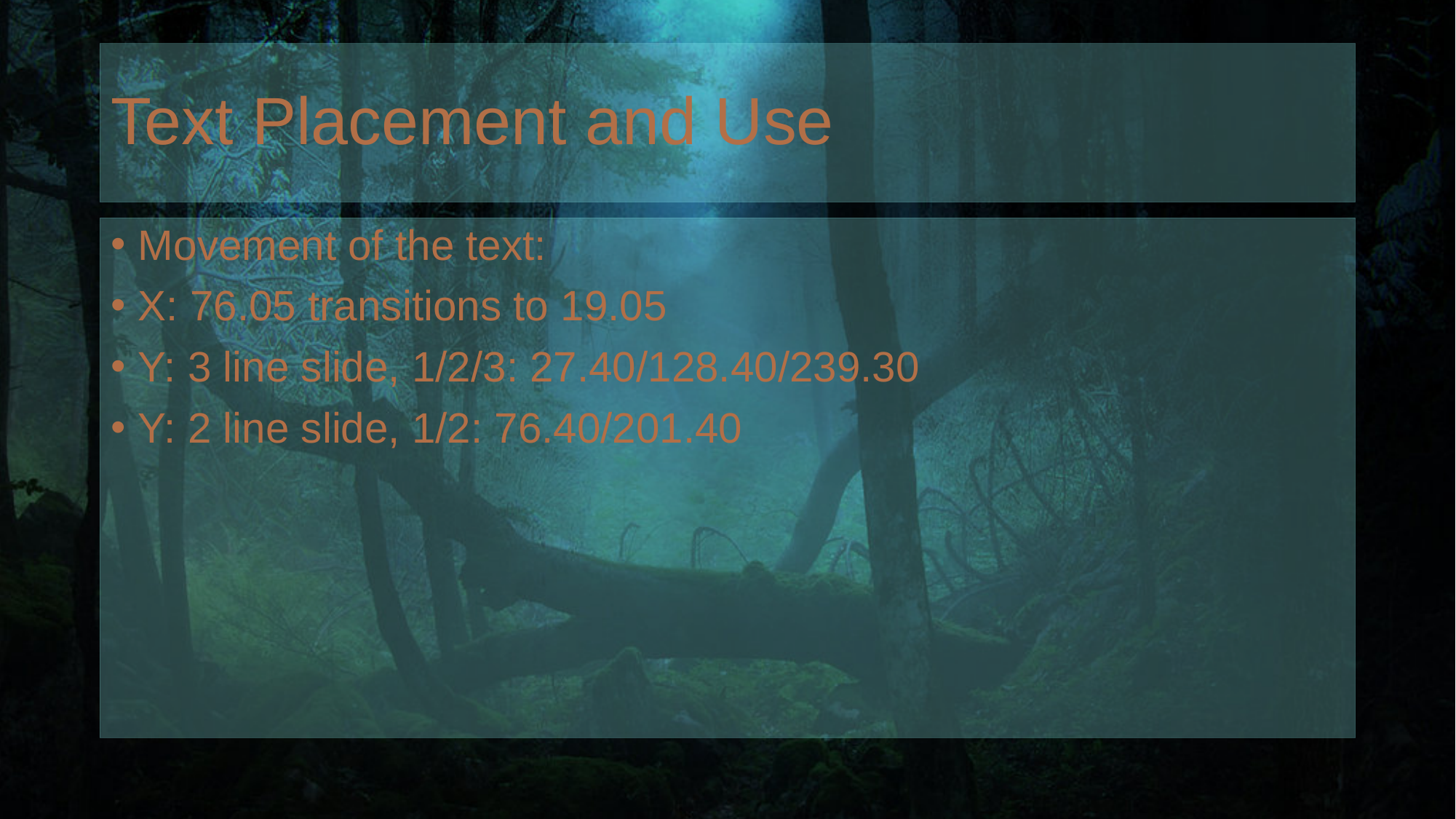

# Text Placement and Use
Movement of the text:
X: 76.05 transitions to 19.05
Y: 3 line slide, 1/2/3: 27.40/128.40/239.30
Y: 2 line slide, 1/2: 76.40/201.40